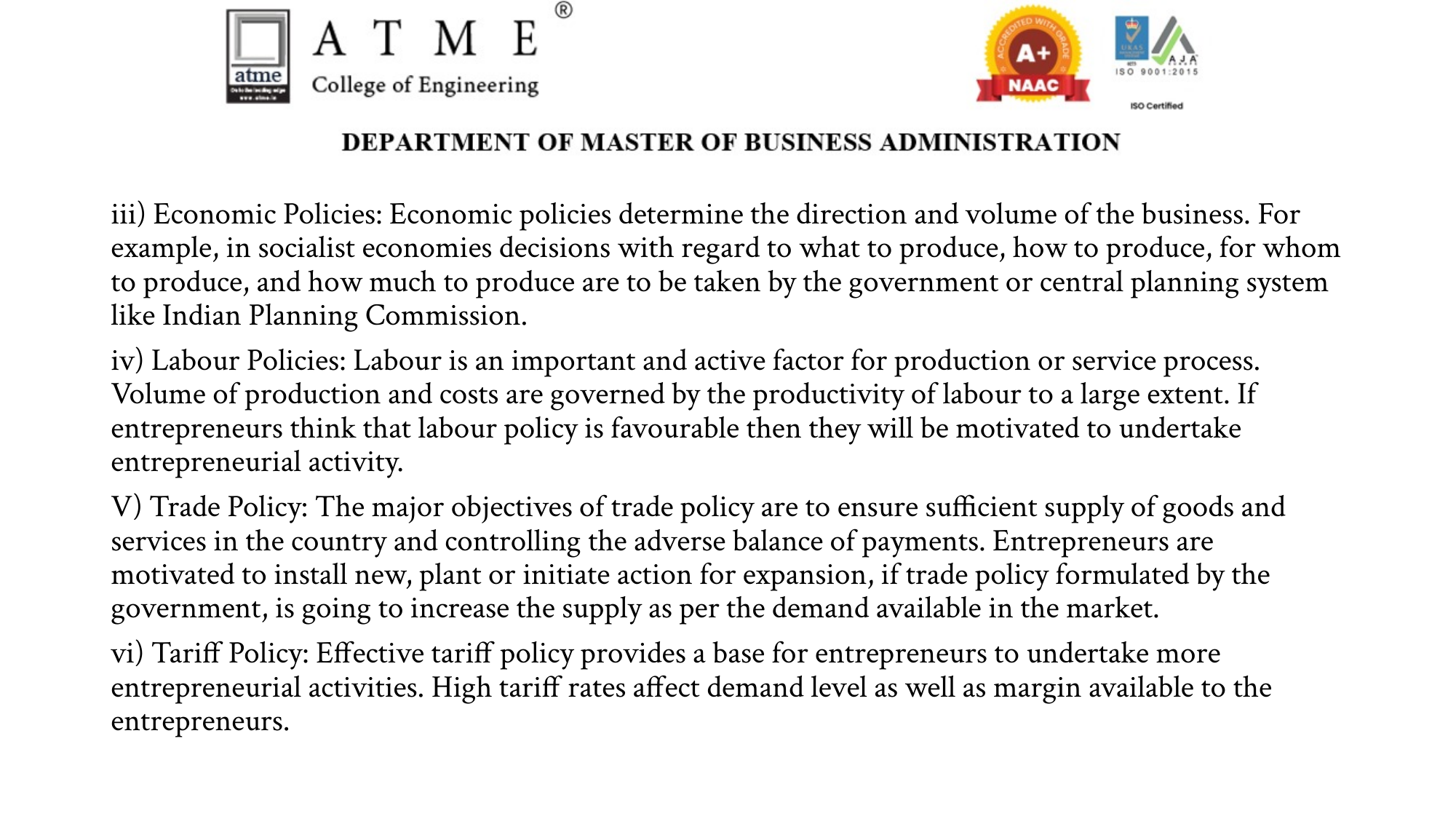

iii) Economic Policies: Economic policies determine the direction and volume of the business. For example, in socialist economies decisions with regard to what to produce, how to produce, for whom to produce, and how much to produce are to be taken by the government or central planning system like Indian Planning Commission.
iv) Labour Policies: Labour is an important and active factor for production or service process. Volume of production and costs are governed by the productivity of labour to a large extent. If entrepreneurs think that labour policy is favourable then they will be motivated to undertake entrepreneurial activity.
V) Trade Policy: The major objectives of trade policy are to ensure sufficient supply of goods and services in the country and controlling the adverse balance of payments. Entrepreneurs are motivated to install new, plant or initiate action for expansion, if trade policy formulated by the government, is going to increase the supply as per the demand available in the market.
vi) Tariff Policy: Effective tariff policy provides a base for entrepreneurs to undertake more entrepreneurial activities. High tariff rates affect demand level as well as margin available to the entrepreneurs.